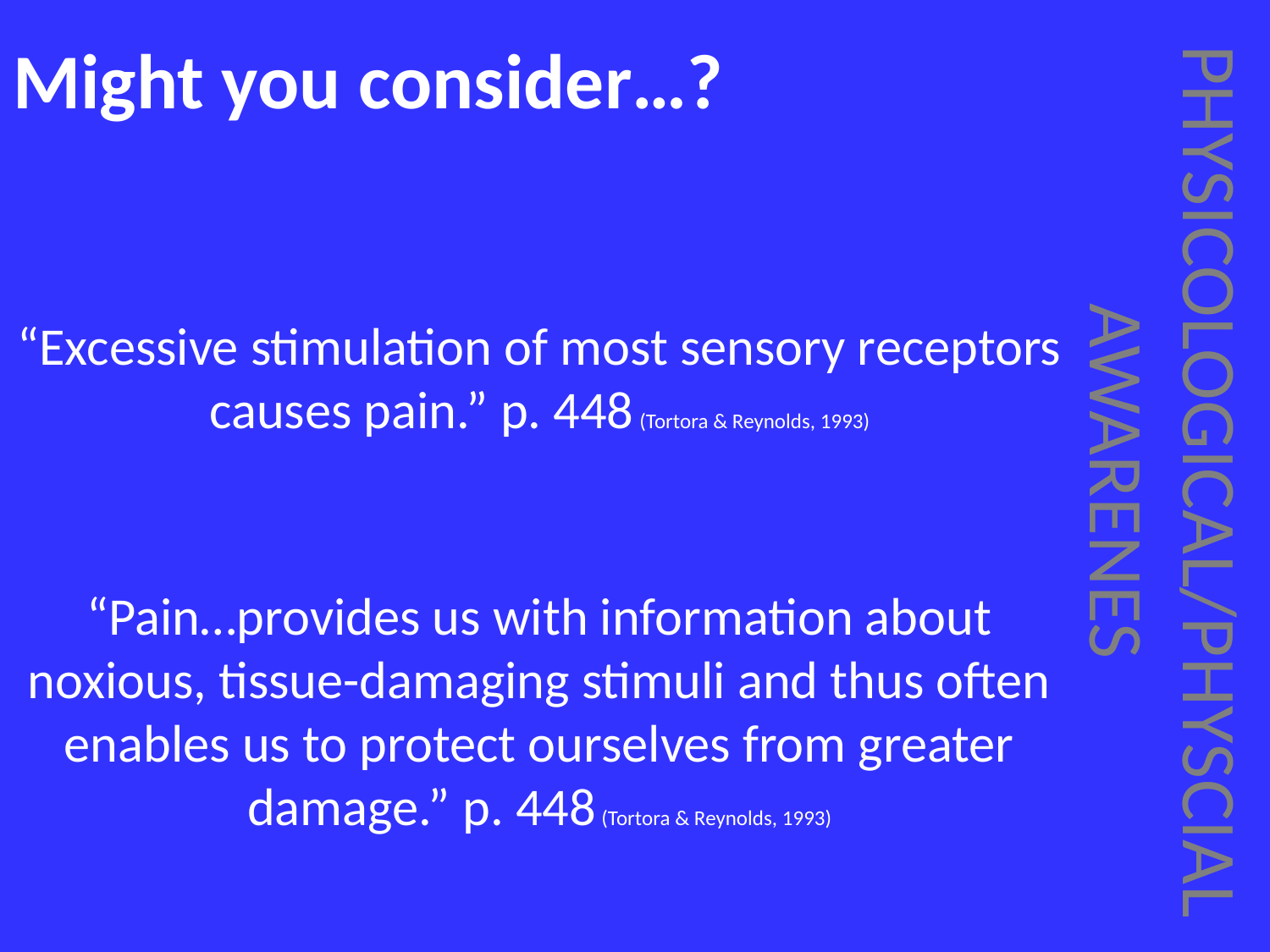

# Might you consider…?
“Excessive stimulation of most sensory receptors causes pain.” p. 448 (Tortora & Reynolds, 1993)
PHYSICOLOGICAL/PHYSCIAL AWARENES
“Pain…provides us with information about noxious, tissue-damaging stimuli and thus often enables us to protect ourselves from greater damage.” p. 448 (Tortora & Reynolds, 1993)